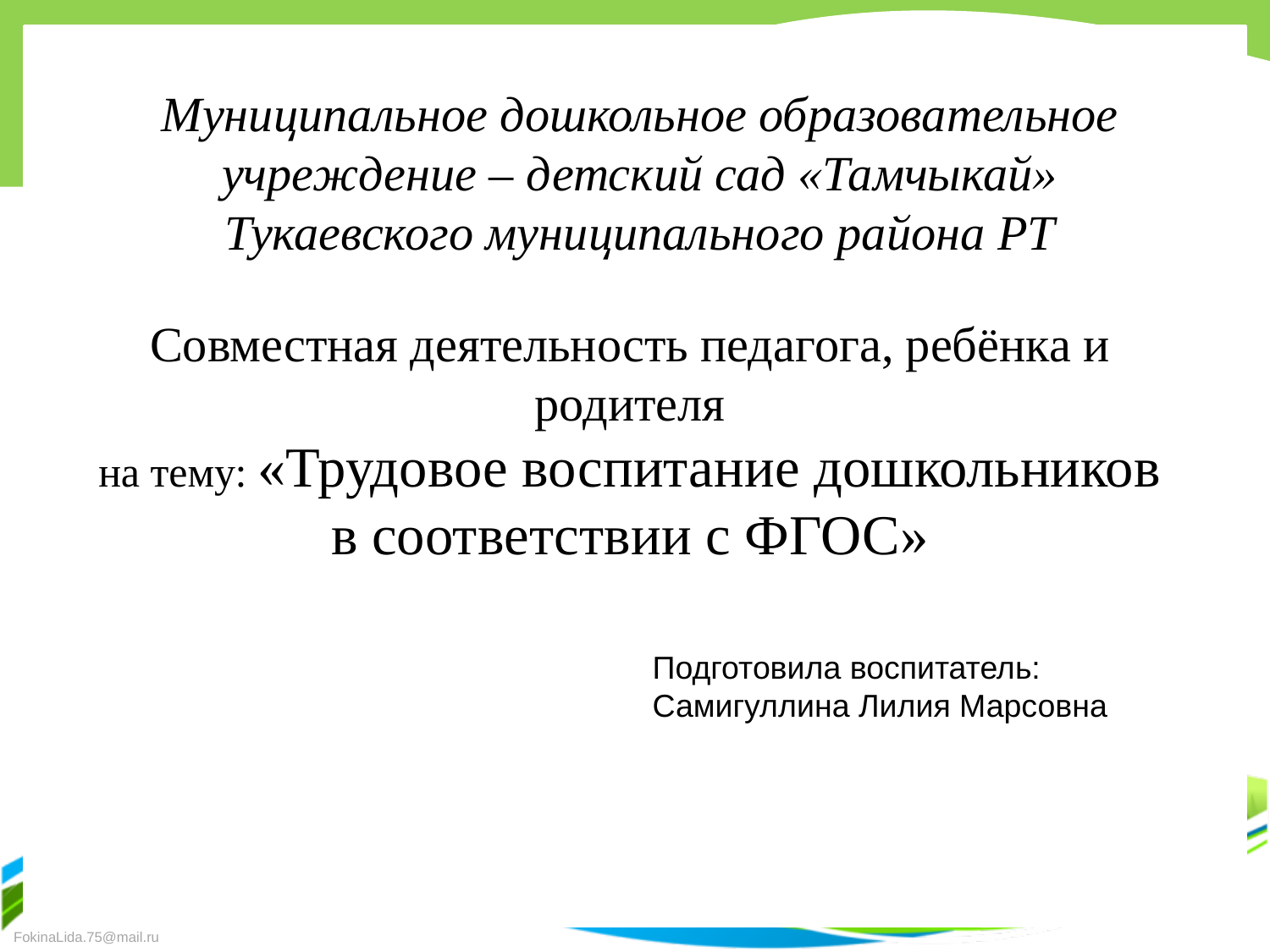

Муниципальное дошкольное образовательное учреждение – детский сад «Тамчыкай» Тукаевского муниципального района РТ
Совместная деятельность педагога, ребёнка и родителя
на тему: «Трудовое воспитание дошкольников в соответствии с ФГОС»
Подготовила воспитатель: Самигуллина Лилия Марсовна